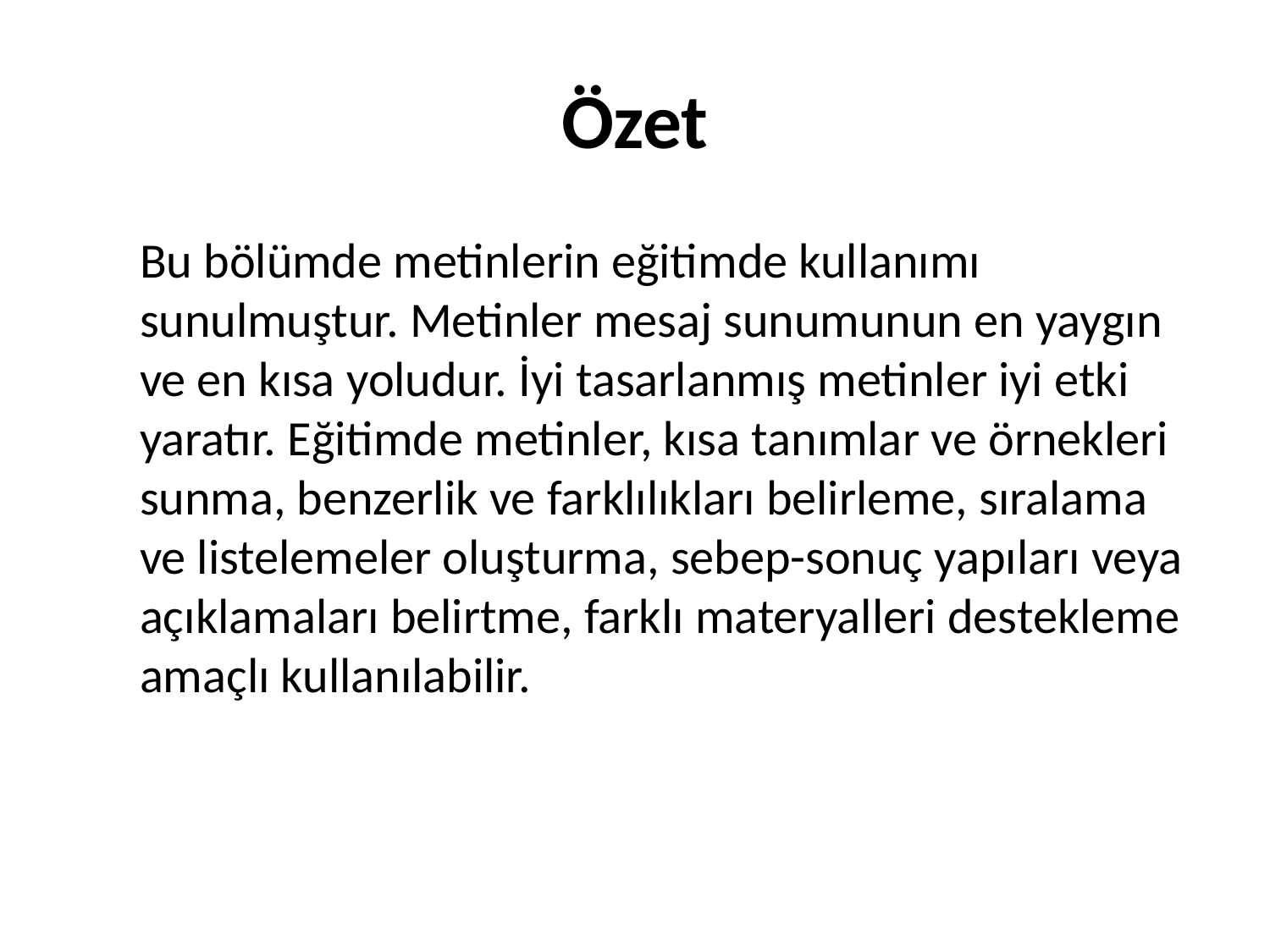

# Özet
Bu bölümde metinlerin eğitimde kullanımı sunulmuştur. Metinler mesaj sunumunun en yaygın ve en kısa yoludur. İyi tasarlanmış metinler iyi etki yaratır. Eğitimde metinler, kısa tanımlar ve örnekleri sunma, benzerlik ve farklılıkları belirleme, sıralama ve listelemeler oluşturma, sebep-sonuç yapıları veya açıklamaları belirtme, farklı materyalleri destekleme amaçlı kullanılabilir.